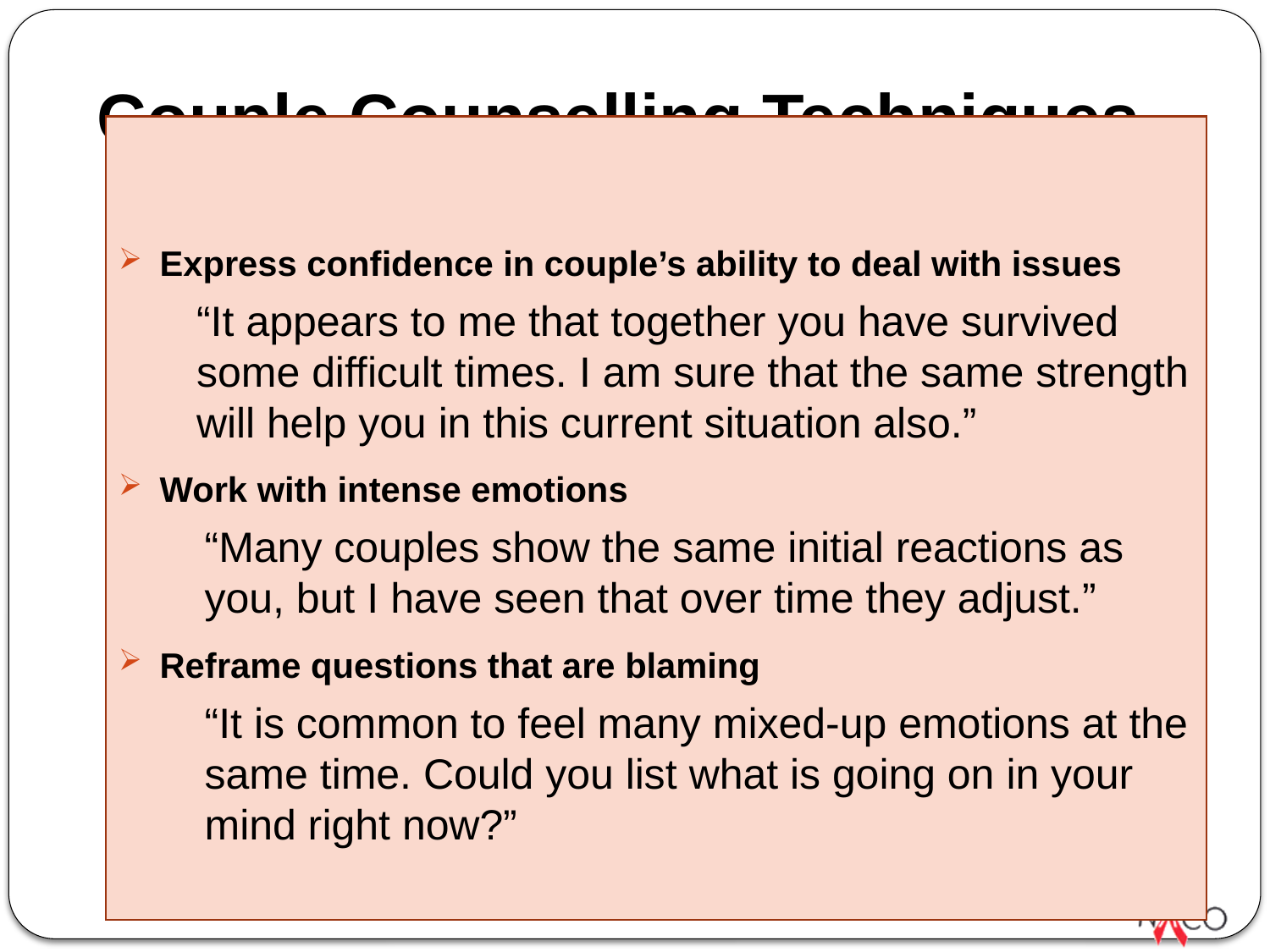

# Couple Counselling Techniques

Express confidence in couple’s ability to deal with issues
	“It appears to me that together you have survived some difficult times. I am sure that the same strength will help you in this current situation also.”
Work with intense emotions
	“Many couples show the same initial reactions as you, but I have seen that over time they adjust.”
Reframe questions that are blaming
	“It is common to feel many mixed-up emotions at the same time. Could you list what is going on in your mind right now?”